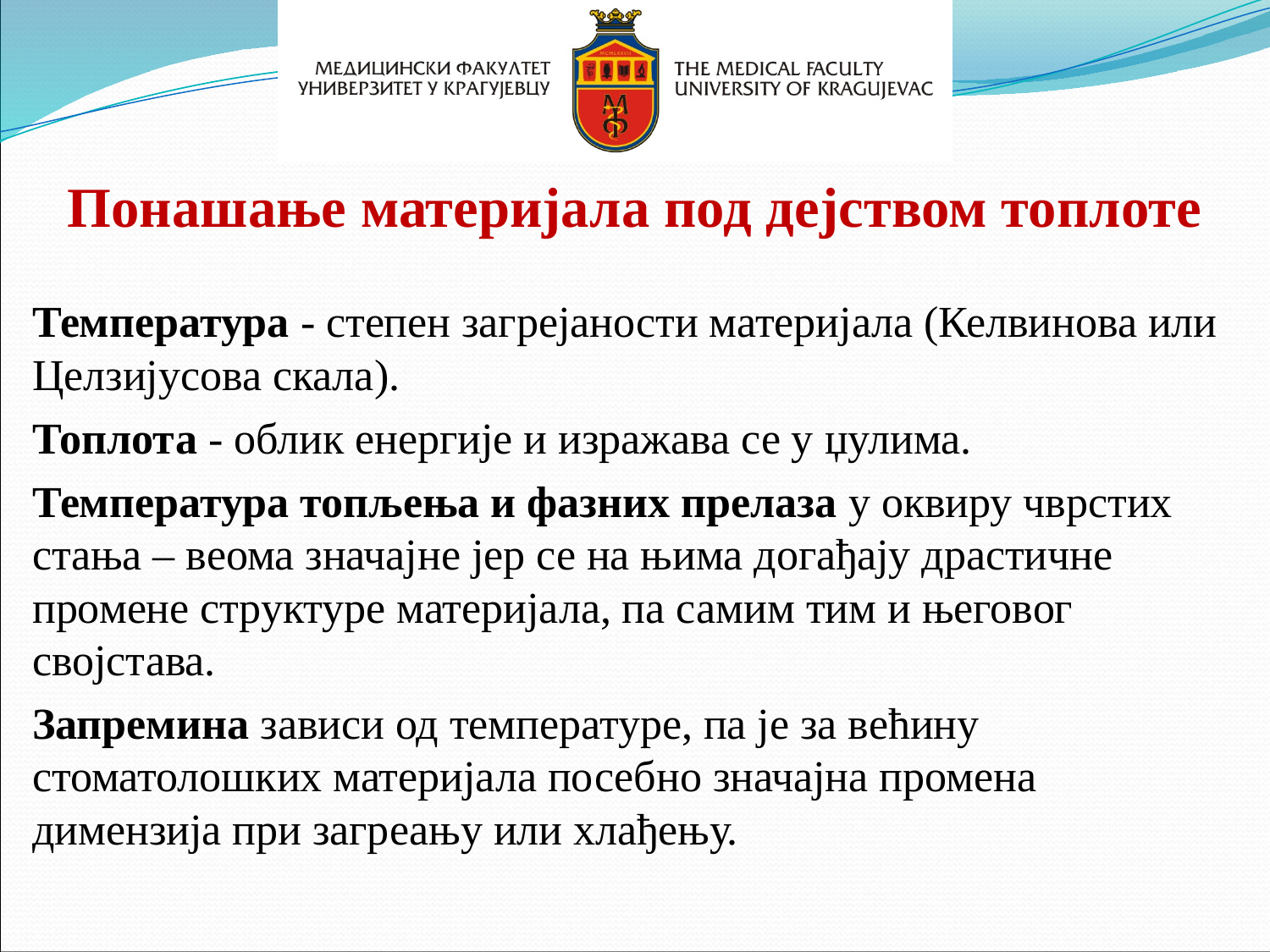

Понашање материјала под дејством топлоте
Температура - степен загрејаности материјала (Келвинова или Целзијусова скала).
Топлота - облик енергије и изражава се у џулима.
Температура топљења и фазних прелаза у оквиру чврстих стања – веома значајне јер се на њима догађају драстичне промене структуре материјала, па самим тим и његовог својстава.
Запремина зависи од температуре, па је за већину стоматолошких материјала посебно значајна промена димензија при загреању или хлађењу.